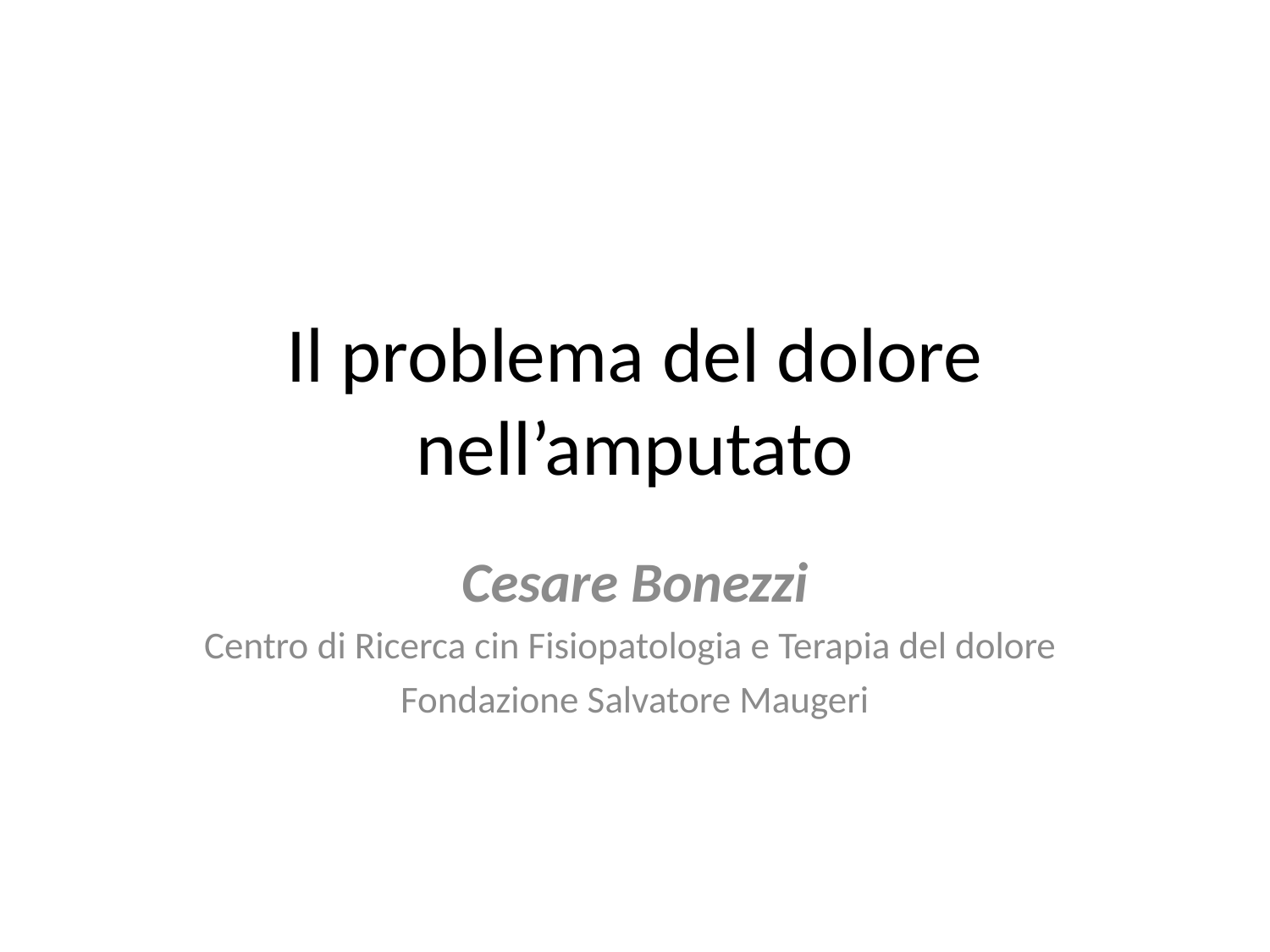

# Il problema del dolore nell’amputato
Cesare Bonezzi
Centro di Ricerca cin Fisiopatologia e Terapia del dolore
Fondazione Salvatore Maugeri